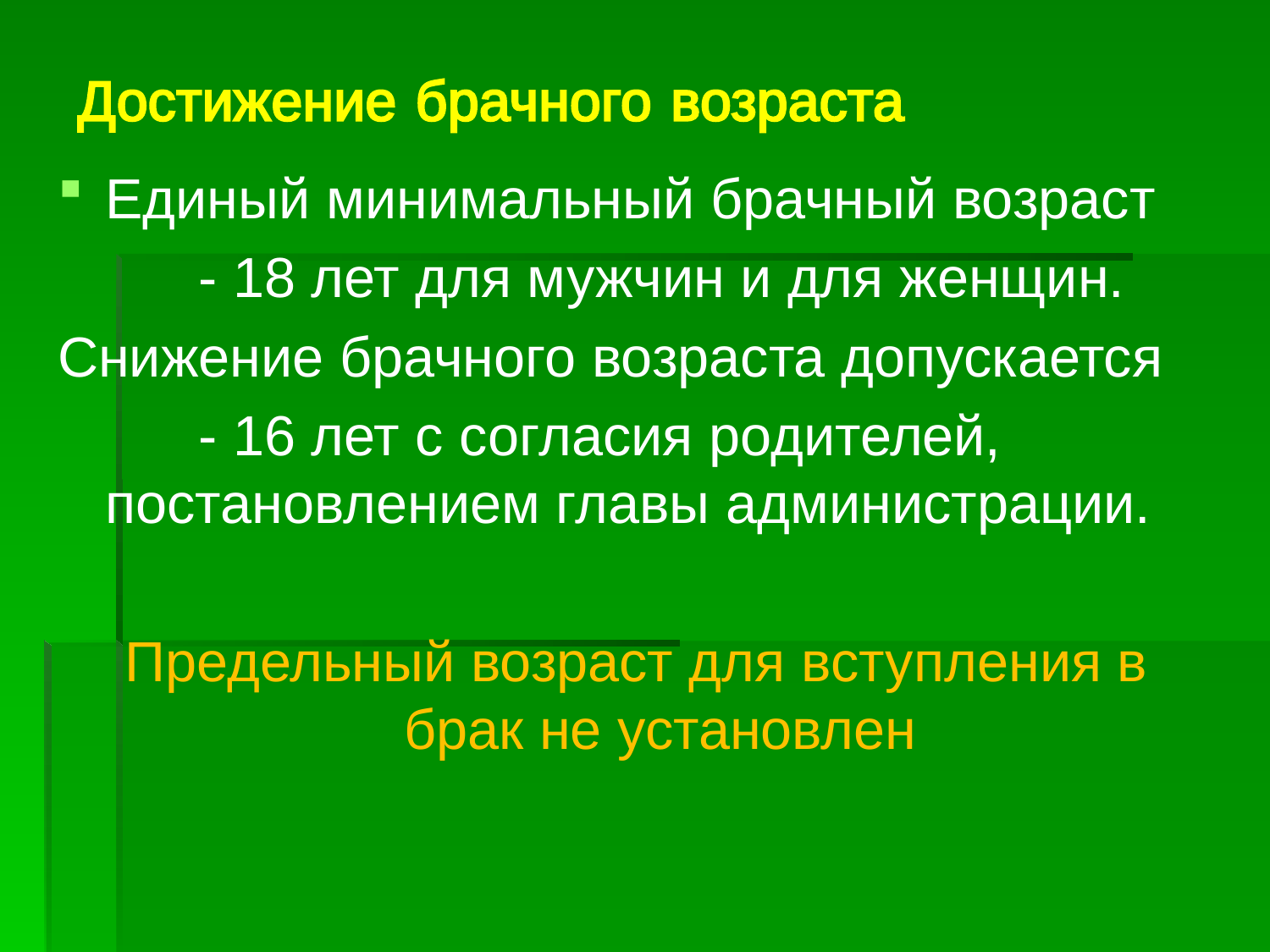

# Достижение брачного возраста
Единый минимальный брачный возраст
         - 18 лет для мужчин и для женщин.
Снижение брачного возраста допускается
         - 16 лет с согласия родителей, постановлением главы администрации.

Предельный возраст для вступления в брак не установлен